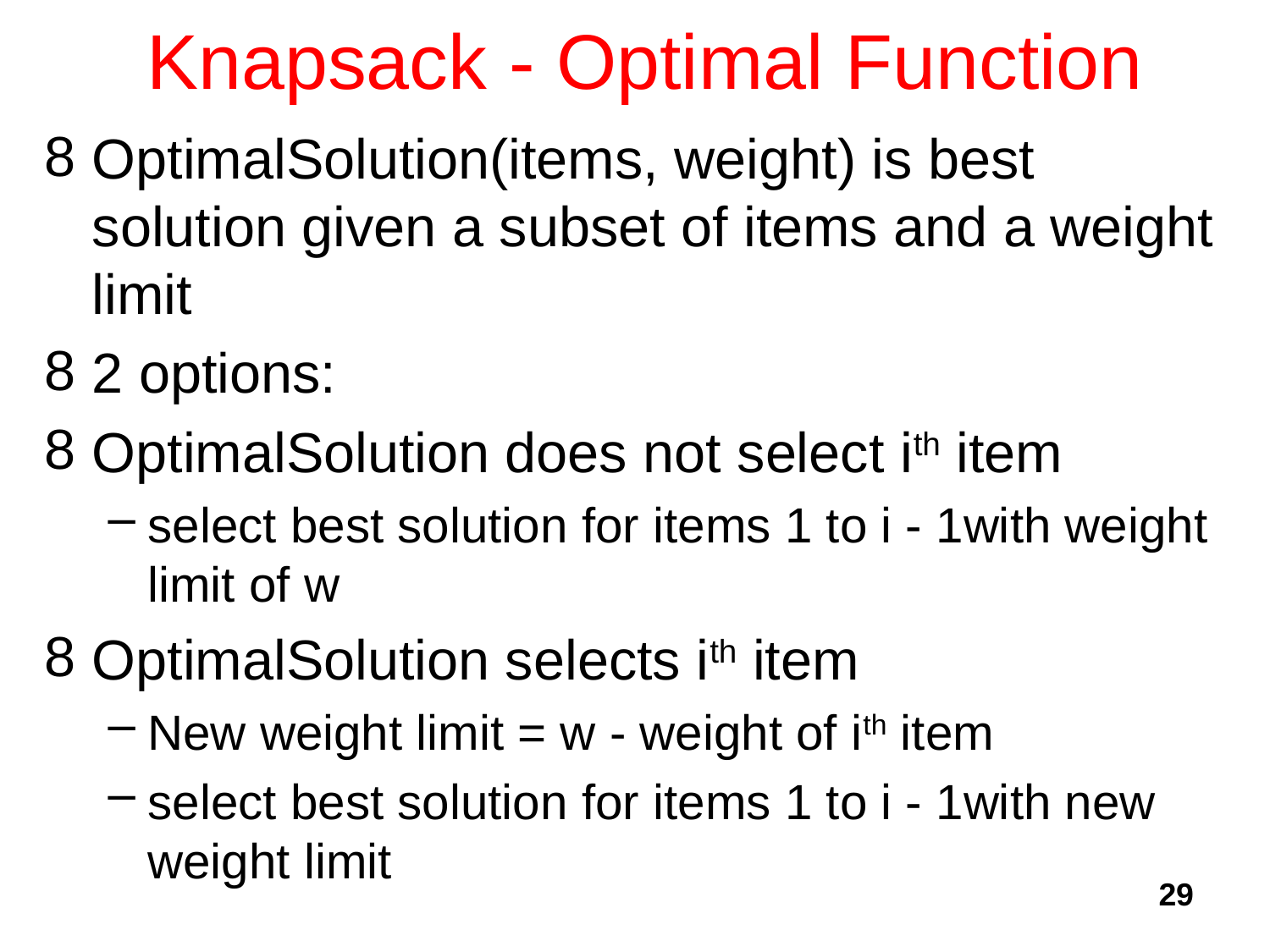

# Knapsack - Optimal Function
OptimalSolution(items, weight) is best solution given a subset of items and a weight limit
2 options:
OptimalSolution does not select ith item
select best solution for items 1 to i - 1with weight limit of w
OptimalSolution selects ith item
New weight limit = w - weight of ith item
select best solution for items 1 to i - 1with new weight limit

29